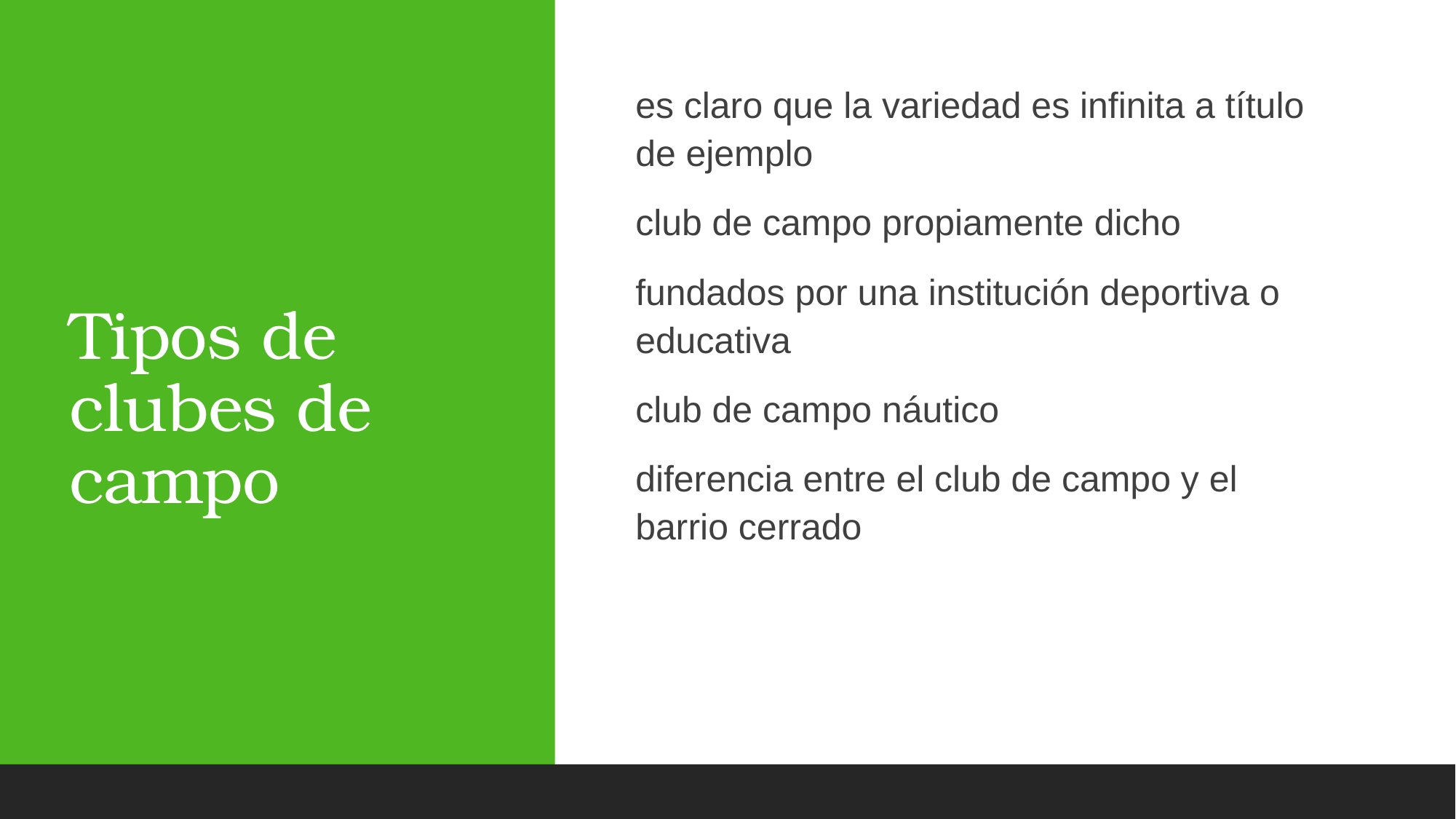

# Tipos de clubes de campo
es claro que la variedad es infinita a título de ejemplo
club de campo propiamente dicho
fundados por una institución deportiva o educativa
club de campo náutico
diferencia entre el club de campo y el barrio cerrado